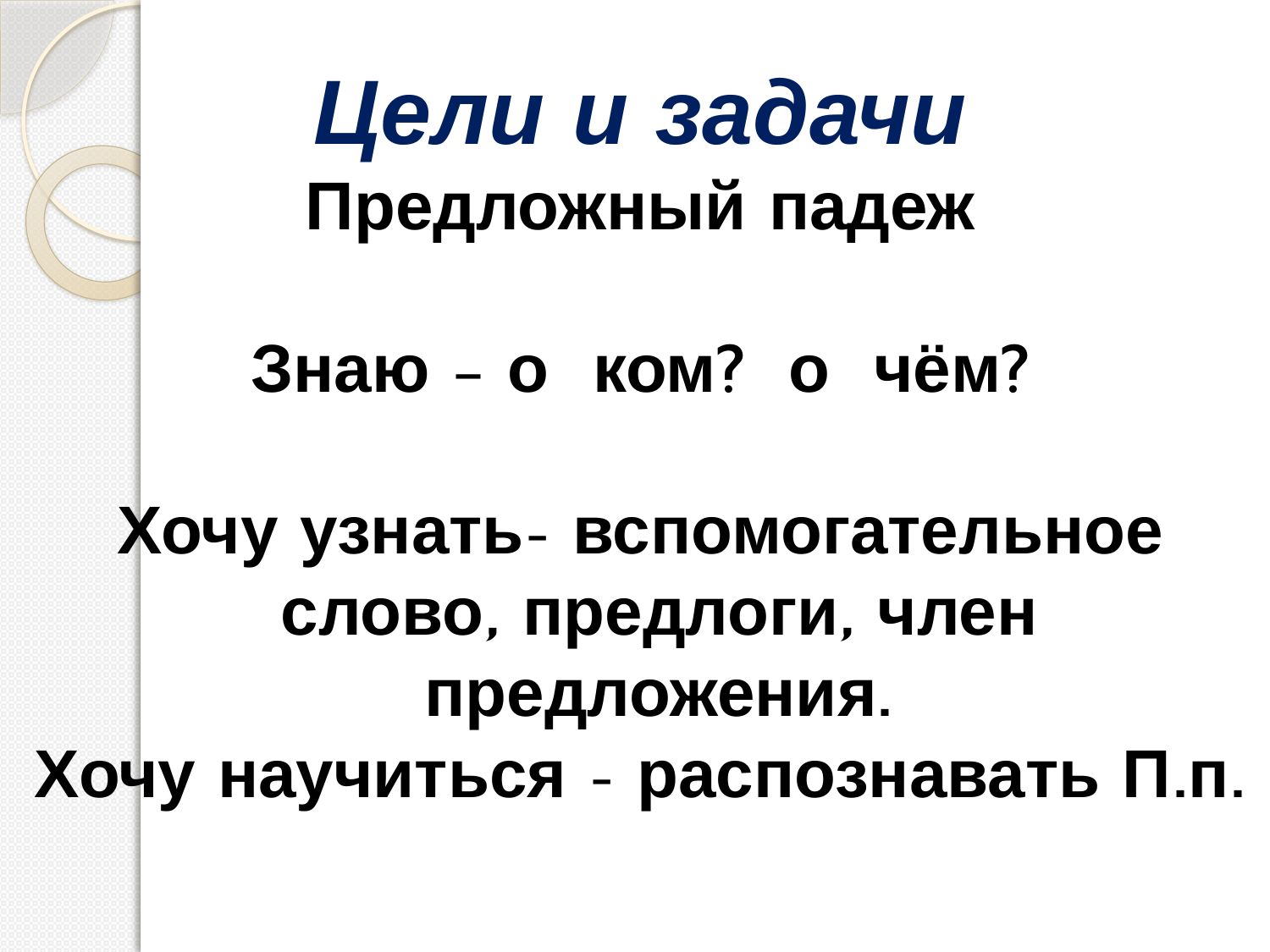

Цели и задачи
Предложный падеж

Знаю – о  ком?  о  чём?

Хочу узнать- вспомогательное слово, предлоги, член предложения.
Хочу научиться - распознавать П.п.